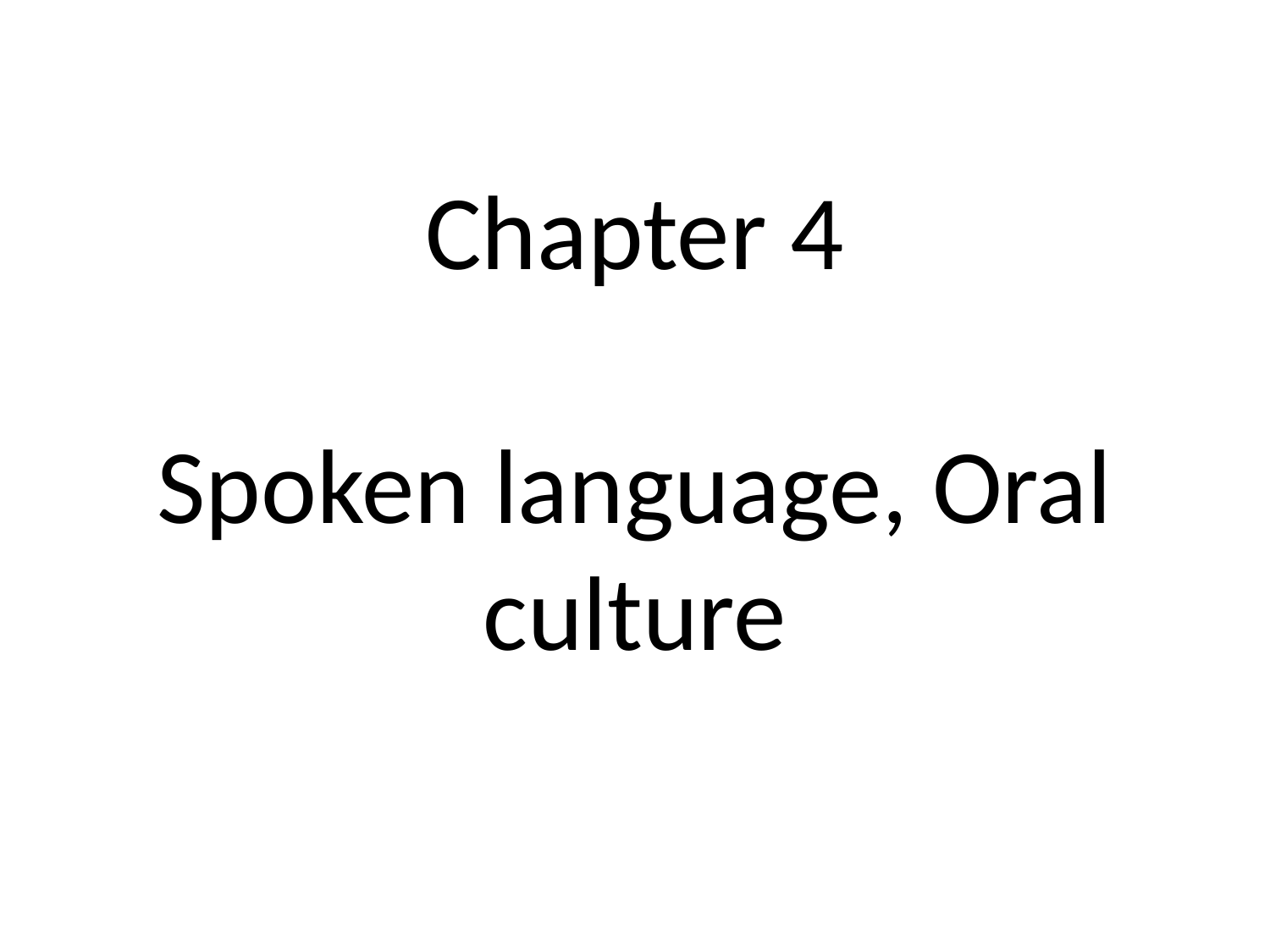

# Chapter 4 Spoken language, Oral culture